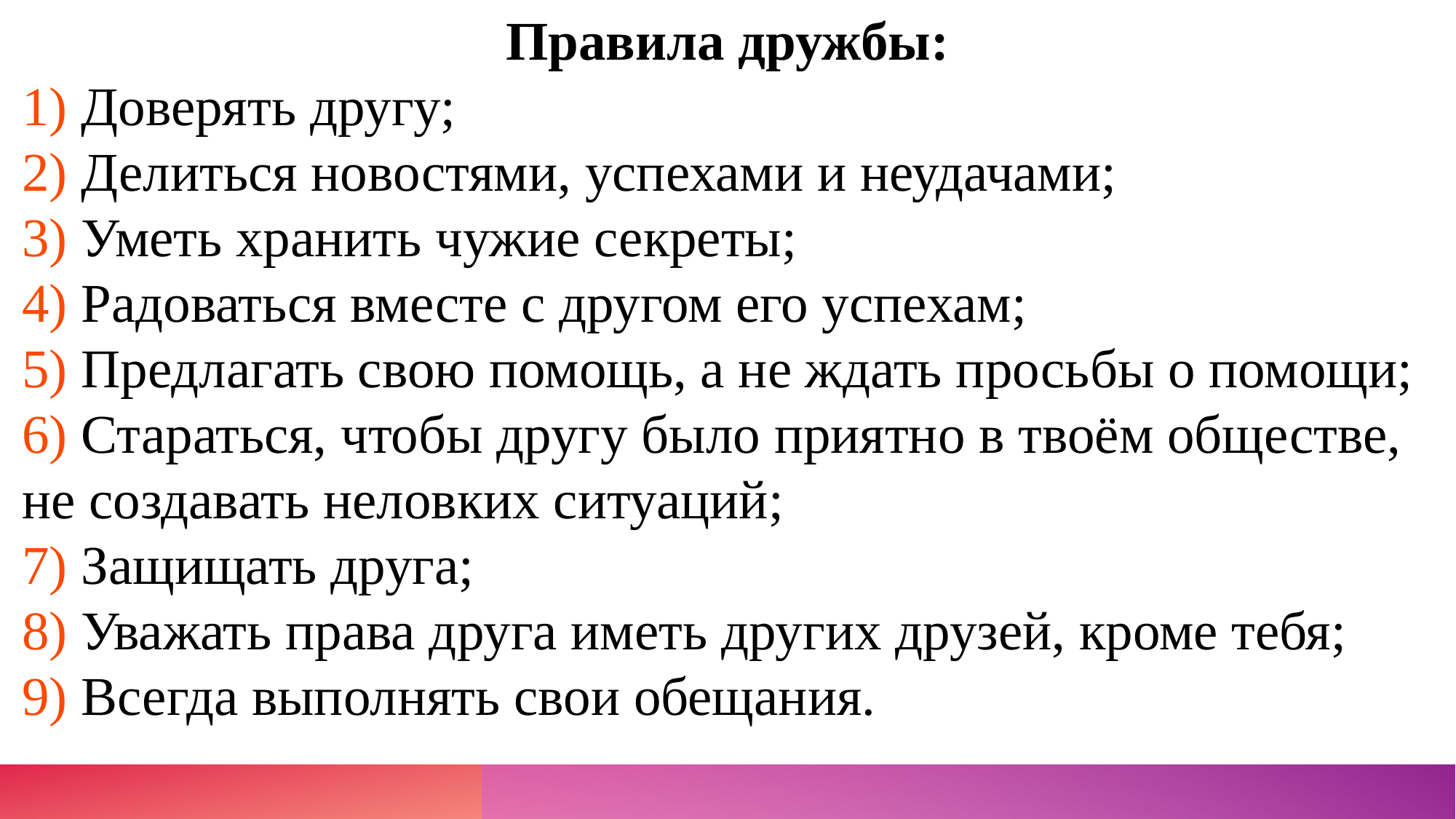

Правила дружбы:
1) Доверять другу;
2) Делиться новостями, успехами и неудачами;
3) Уметь хранить чужие секреты;
4) Радоваться вместе с другом его успехам;
5) Предлагать свою помощь, а не ждать просьбы о помощи;
6) Стараться, чтобы другу было приятно в твоём обществе, не создавать неловких ситуаций;
7) Защищать друга;
8) Уважать права друга иметь других друзей, кроме тебя;
9) Всегда выполнять свои обещания.